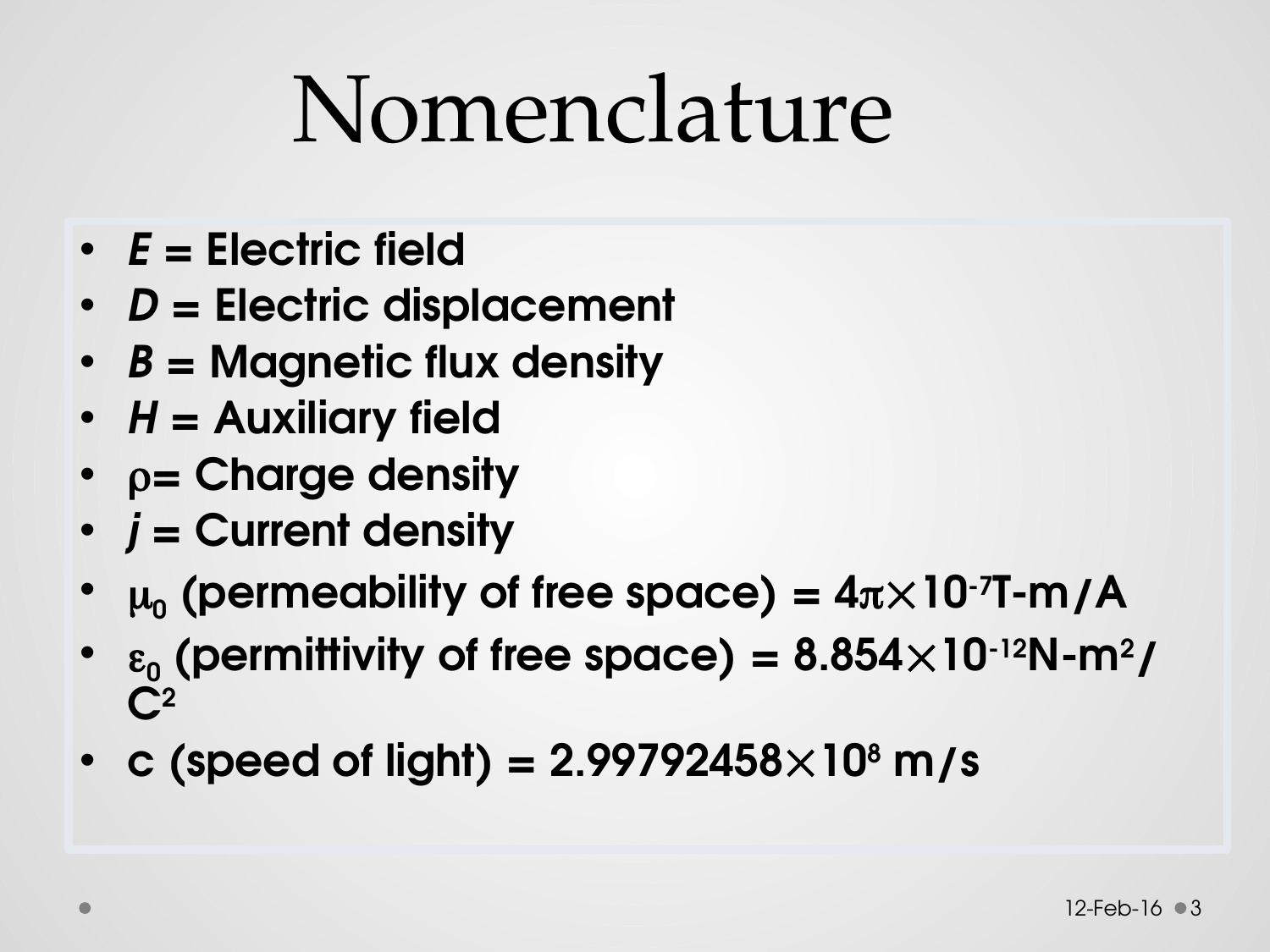

# Nomenclature
E = Electric field
D = Electric displacement
B = Magnetic flux density
H = Auxiliary field
ρ= Charge density
j = Current density
μ0 (permeability of free space) = 4π×10-7T-m/A
ε0 (permittivity of free space) = 8.854×10-12N-m2/ C2
c (speed of light) = 2.99792458×108 m/s
12-Feb-16
3